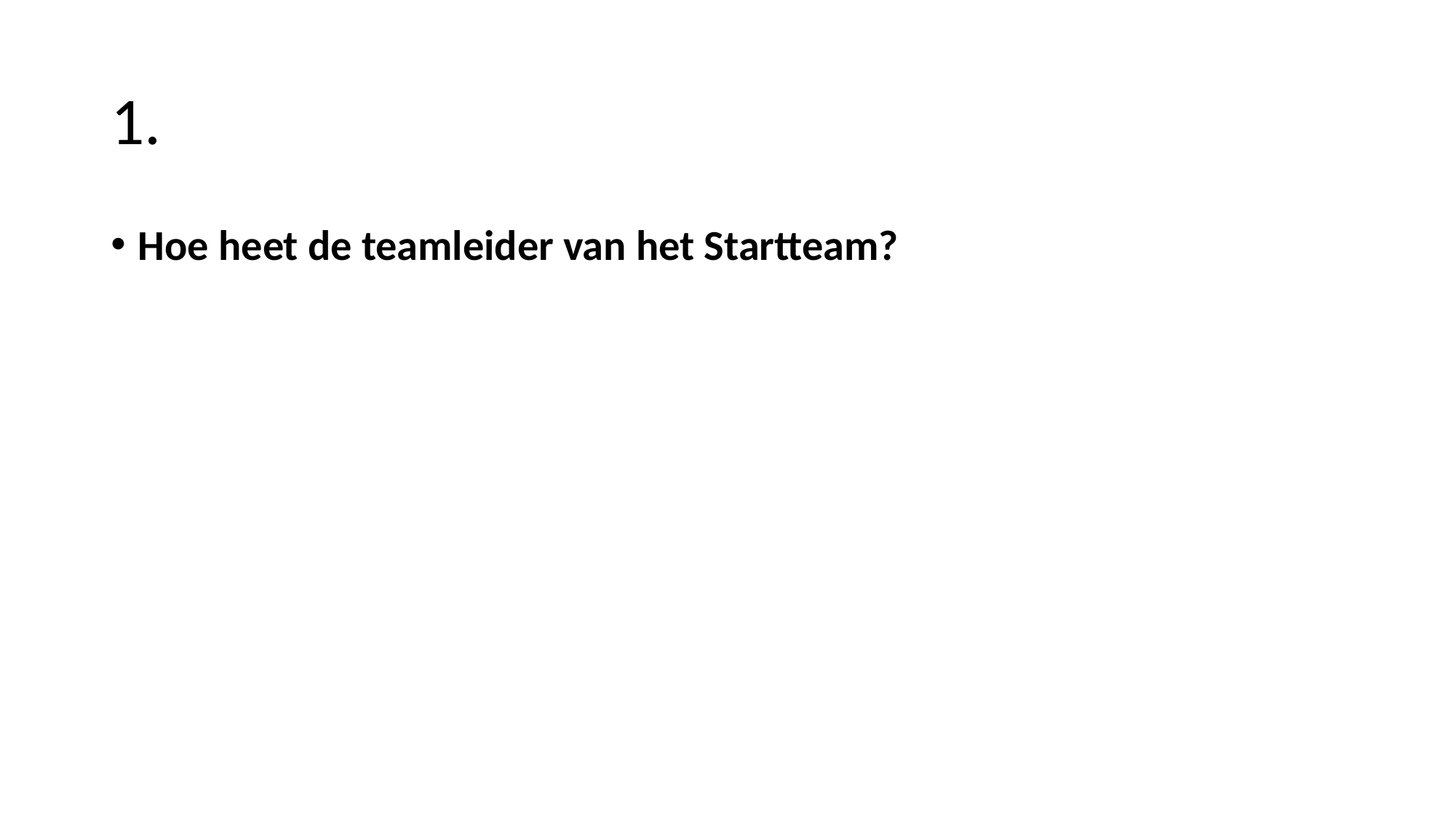

# 1.
Hoe heet de teamleider van het Startteam?